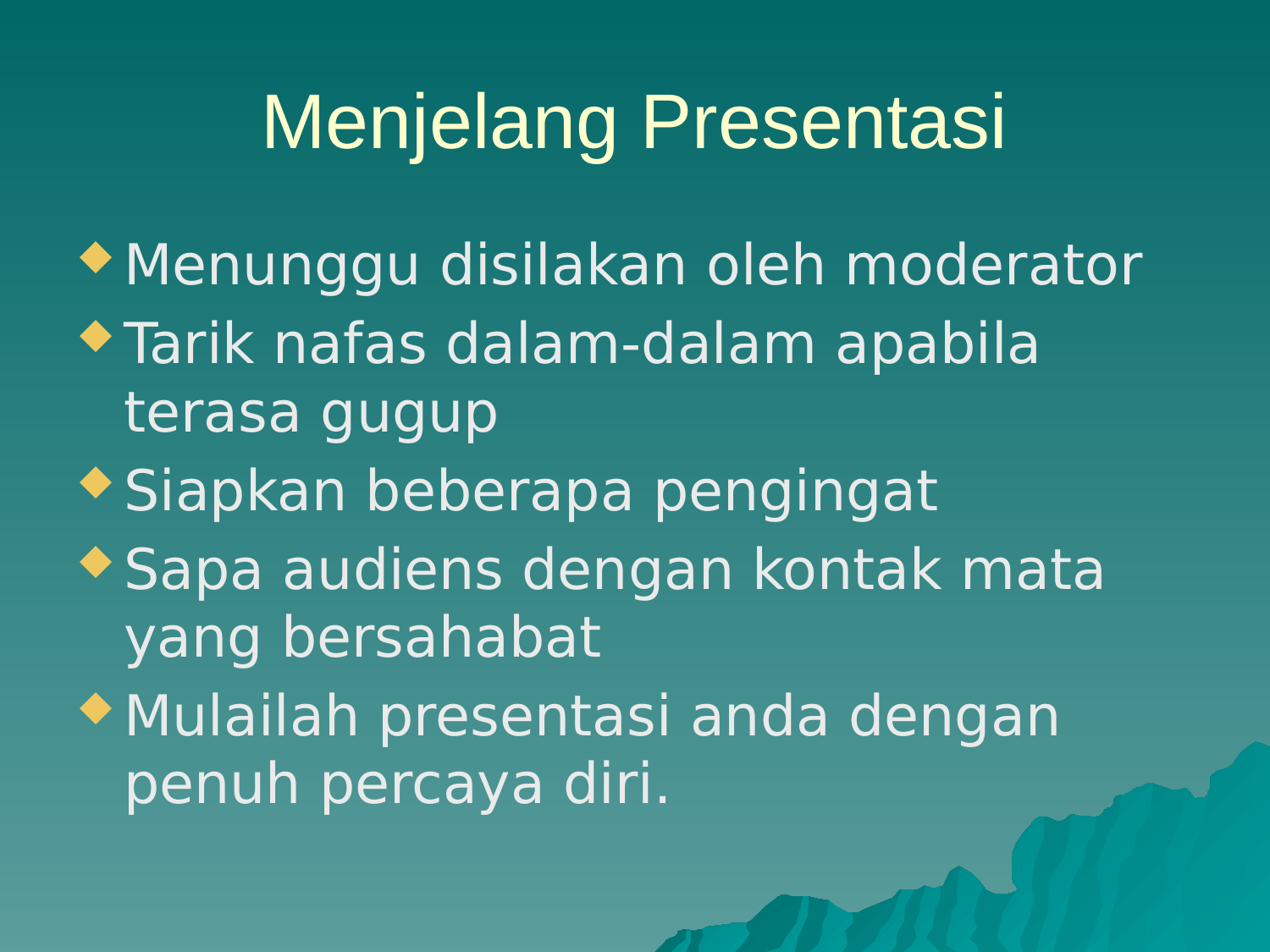

# Menjelang Presentasi
Menunggu disilakan oleh moderator
Tarik nafas dalam-dalam apabila terasa gugup
Siapkan beberapa pengingat
Sapa audiens dengan kontak mata yang bersahabat
Mulailah presentasi anda dengan penuh percaya diri.